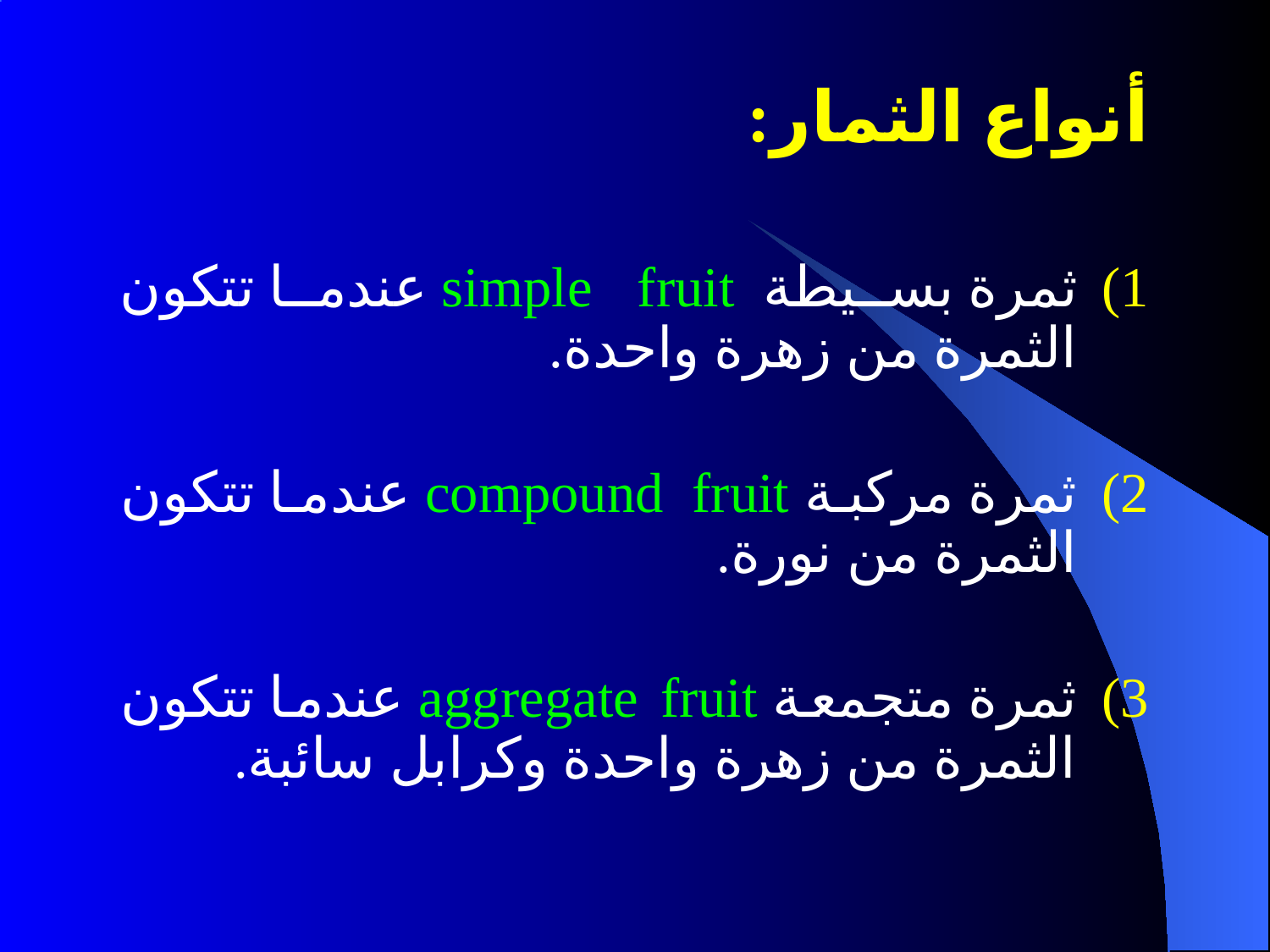

أنواع الثمار:

ثمرة بسيطة  simple fruit عندما تتكون الثمرة من زهرة واحدة.

ثمرة مركبة compound fruit عندما تتكون الثمرة من نورة.

ثمرة متجمعة aggregate fruit عندما تتكون الثمرة من زهرة واحدة وكرابل سائبة.